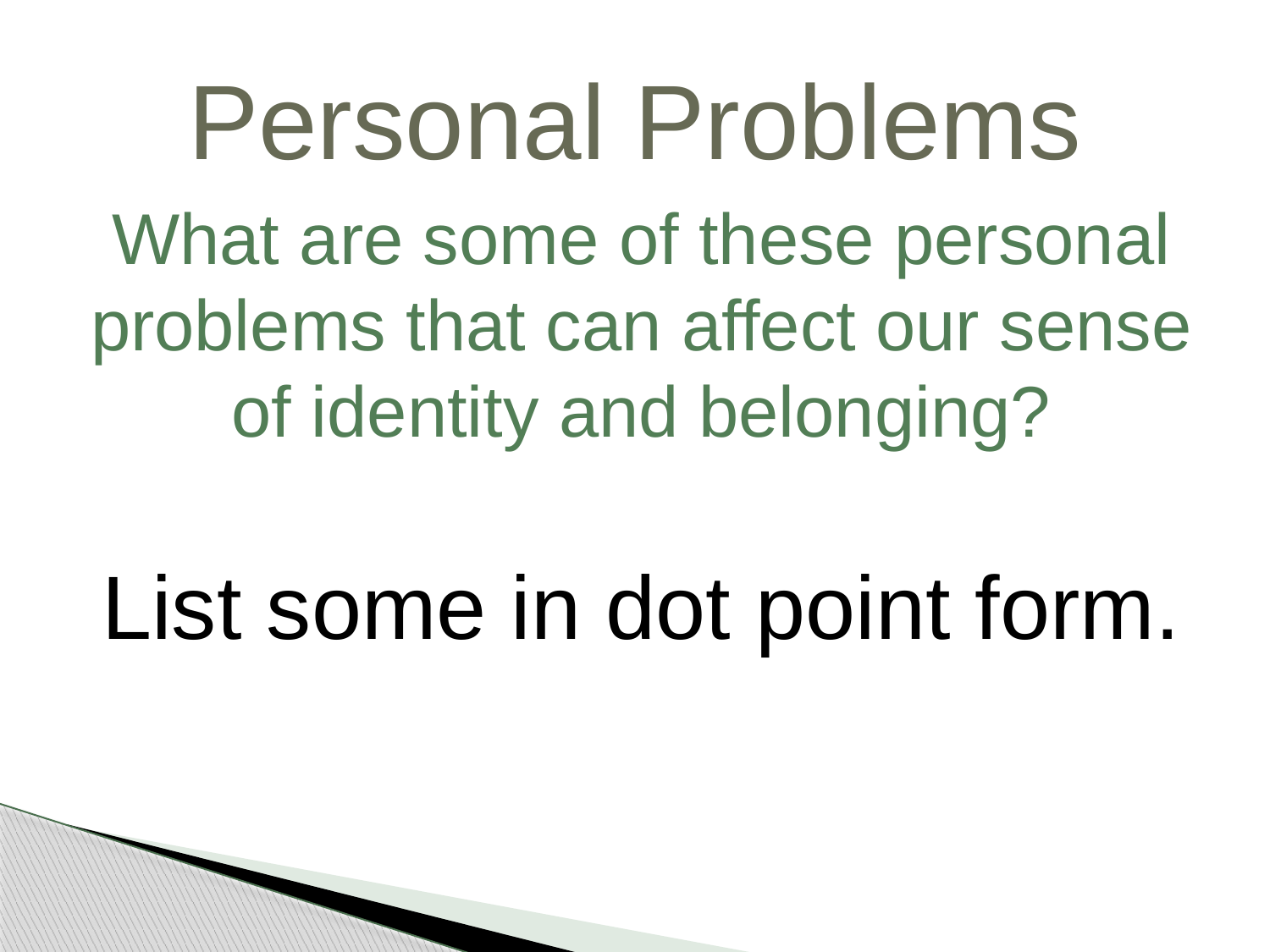

# Personal Problems
What are some of these personal problems that can affect our sense of identity and belonging?

List some in dot point form.